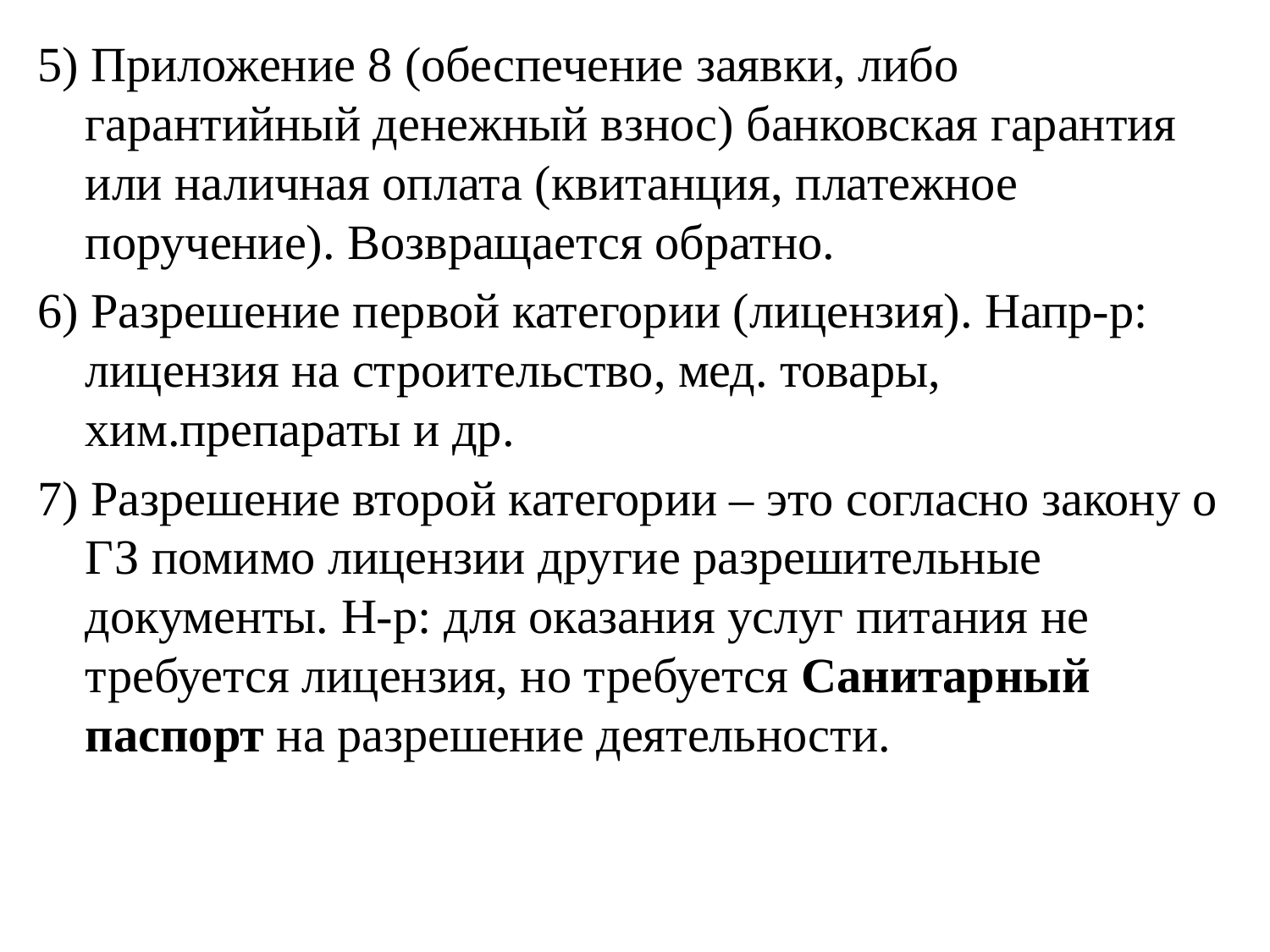

5) Приложение 8 (обеспечение заявки, либо гарантийный денежный взнос) банковская гарантия или наличная оплата (квитанция, платежное поручение). Возвращается обратно.
6) Разрешение первой категории (лицензия). Напр-р: лицензия на строительство, мед. товары, хим.препараты и др.
7) Разрешение второй категории – это согласно закону о ГЗ помимо лицензии другие разрешительные документы. Н-р: для оказания услуг питания не требуется лицензия, но требуется Санитарный паспорт на разрешение деятельности.